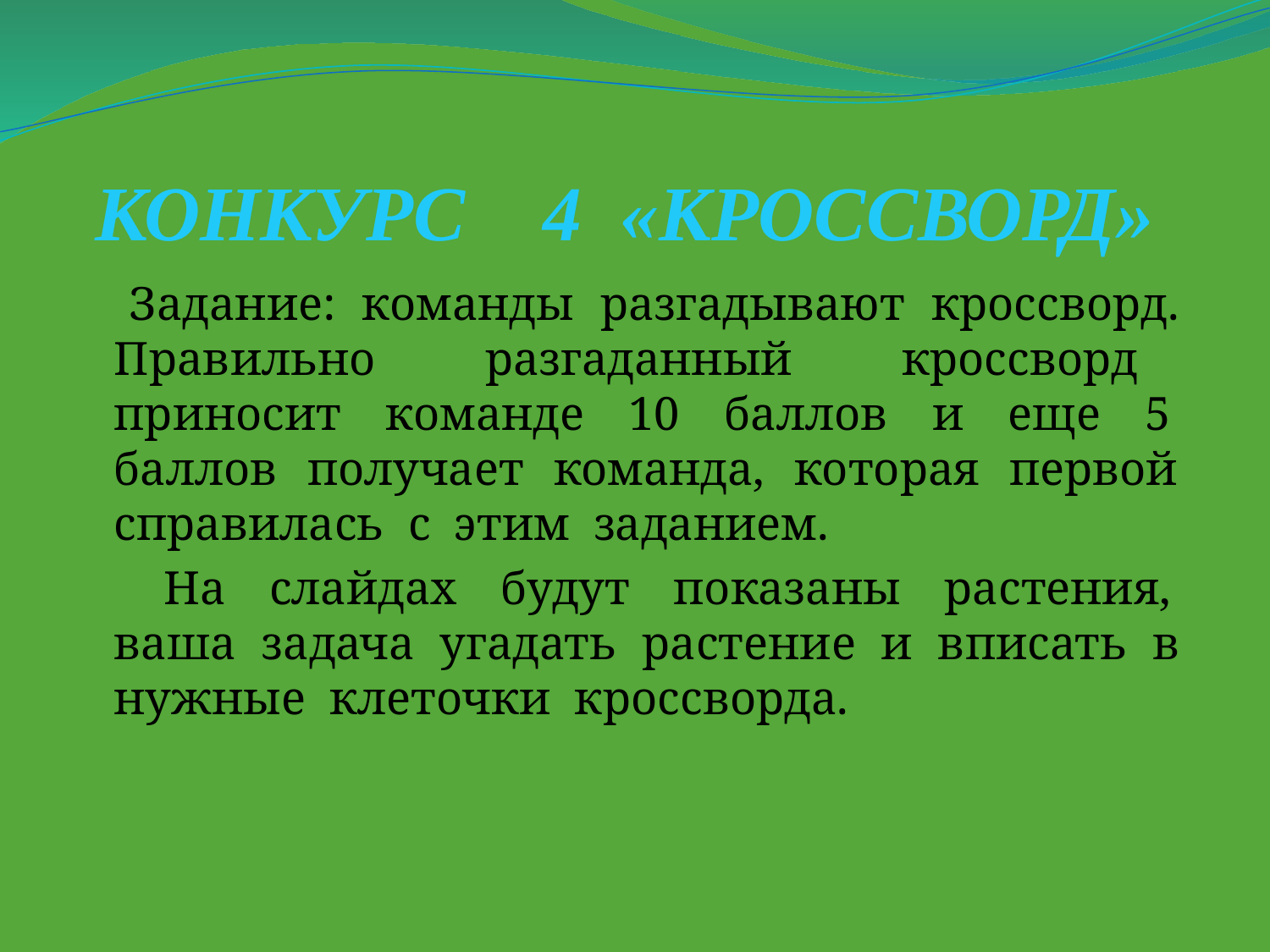

# КОНКУРС    4  «КРОССВОРД»
    Задание:  команды  разгадывают  кроссворд.  Правильно  разгаданный  кроссворд  приносит  команде  10  баллов  и  еще  5  баллов  получает  команда,  которая  первой  справилась  с  этим  заданием.
    На  слайдах  будут  показаны  растения,  ваша  задача  угадать  растение  и  вписать  в  нужные  клеточки  кроссворда.